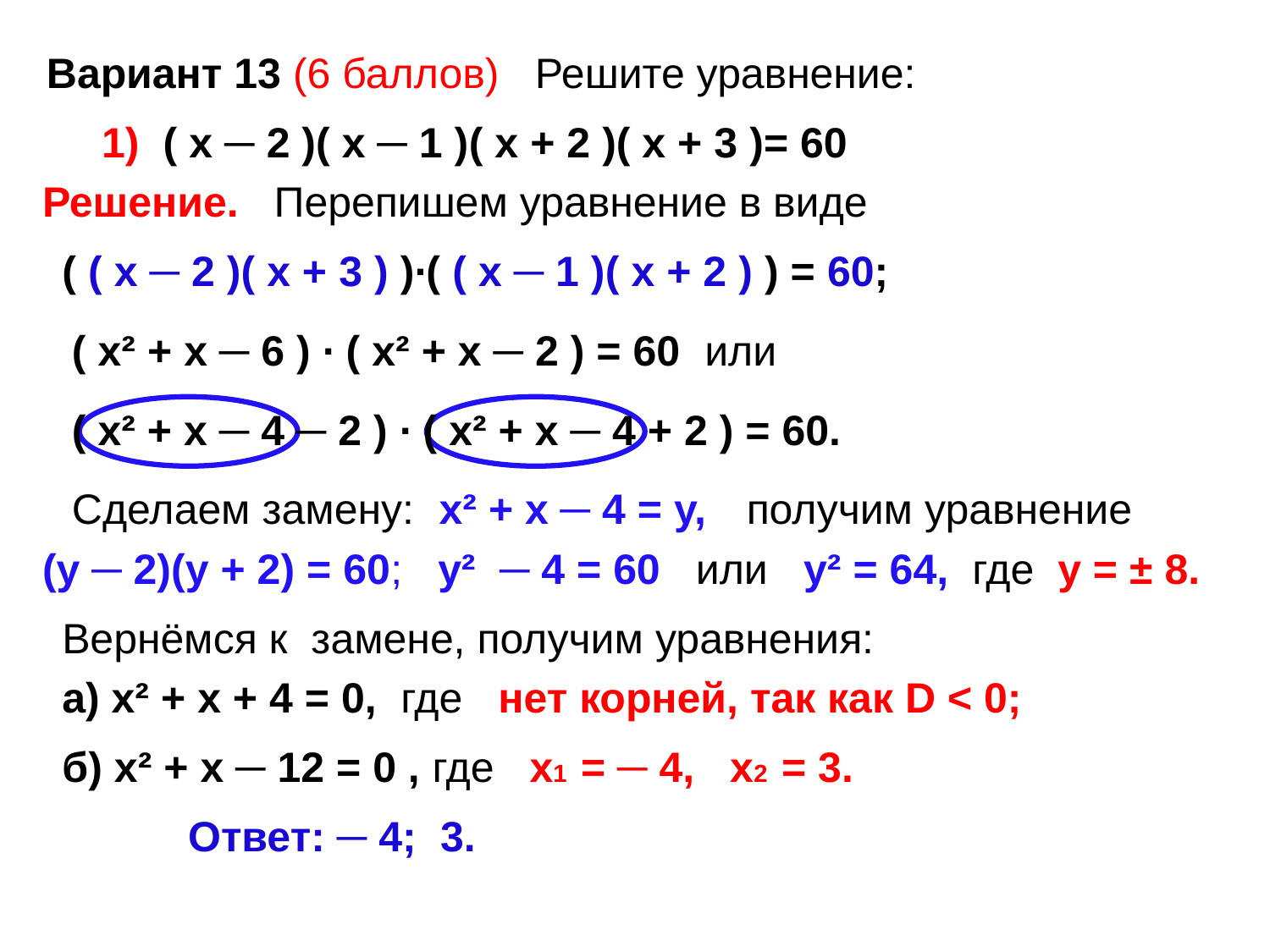

Вариант 13 (6 баллов)   Решите уравнение:
1)  ( х ─ 2 )( х ─ 1 )( х + 2 )( х + 3 )= 60
Решение.   Перепишем уравнение в виде
( ( х ─ 2 )( х + 3 ) )∙( ( х ─ 1 )( х + 2 ) ) = 60;
( х² + х ─ 6 ) ∙ ( х² + х ─ 2 ) = 60  или
( х² + х ─ 4 ─ 2 ) ∙ ( х² + х ─ 4 + 2 ) = 60.

Сделаем замену:
х² + х ─ 4 = у,
получим уравнение
(у ─ 2)(у + 2) = 60;   у²  ─ 4 = 60   или   у² = 64,  где  у = ± 8.
Вернёмся к  замене, получим уравнения:
а) х² + х + 4 = 0,  где   нет корней, так как D < 0;
б) х² + х ─ 12 = 0 , где   х1  = ─ 4,   х2  = 3.
Ответ: ─ 4;  3.